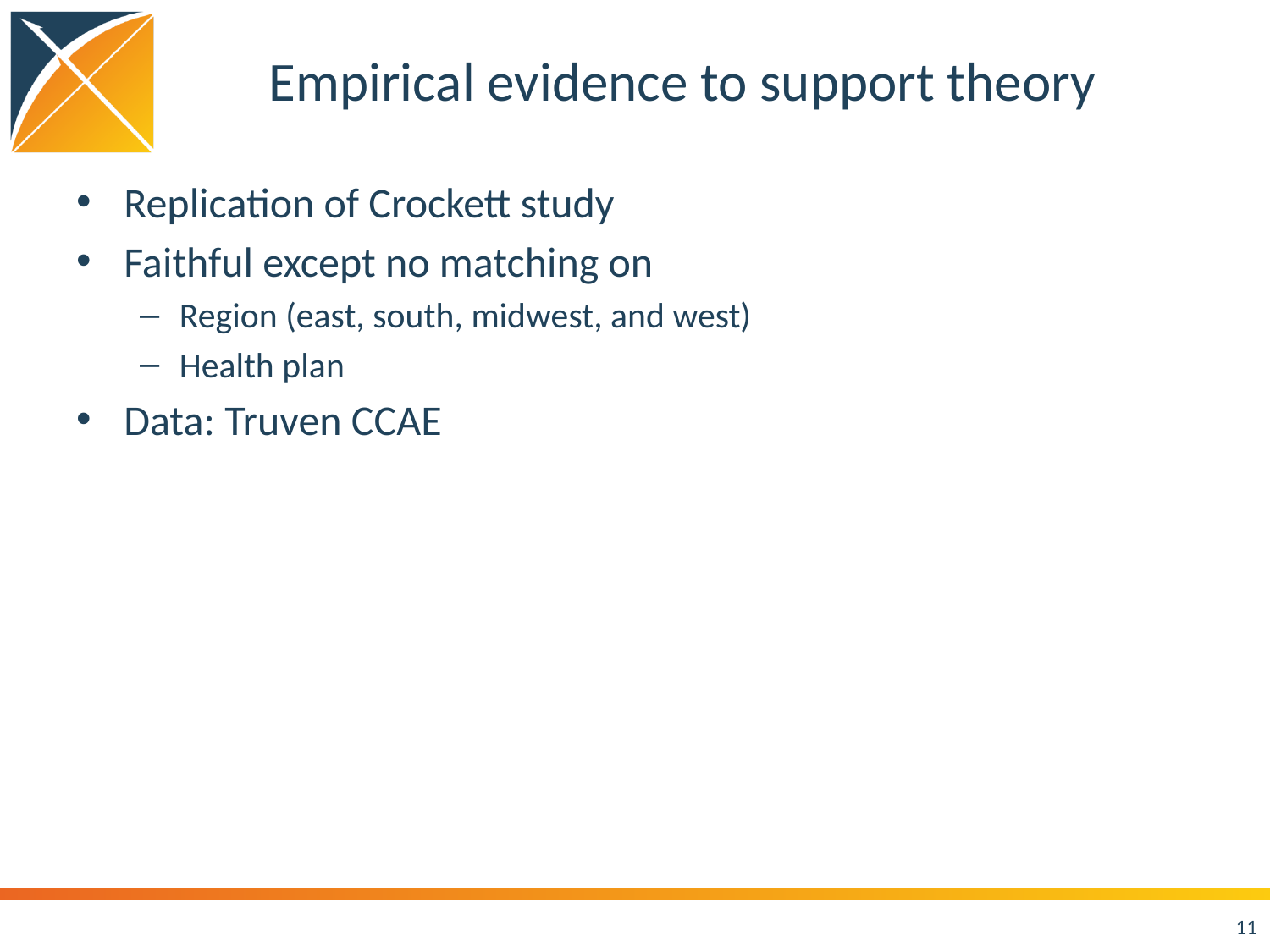

# Empirical evidence to support theory
Replication of Crockett study
Faithful except no matching on
Region (east, south, midwest, and west)
Health plan
Data: Truven CCAE
11